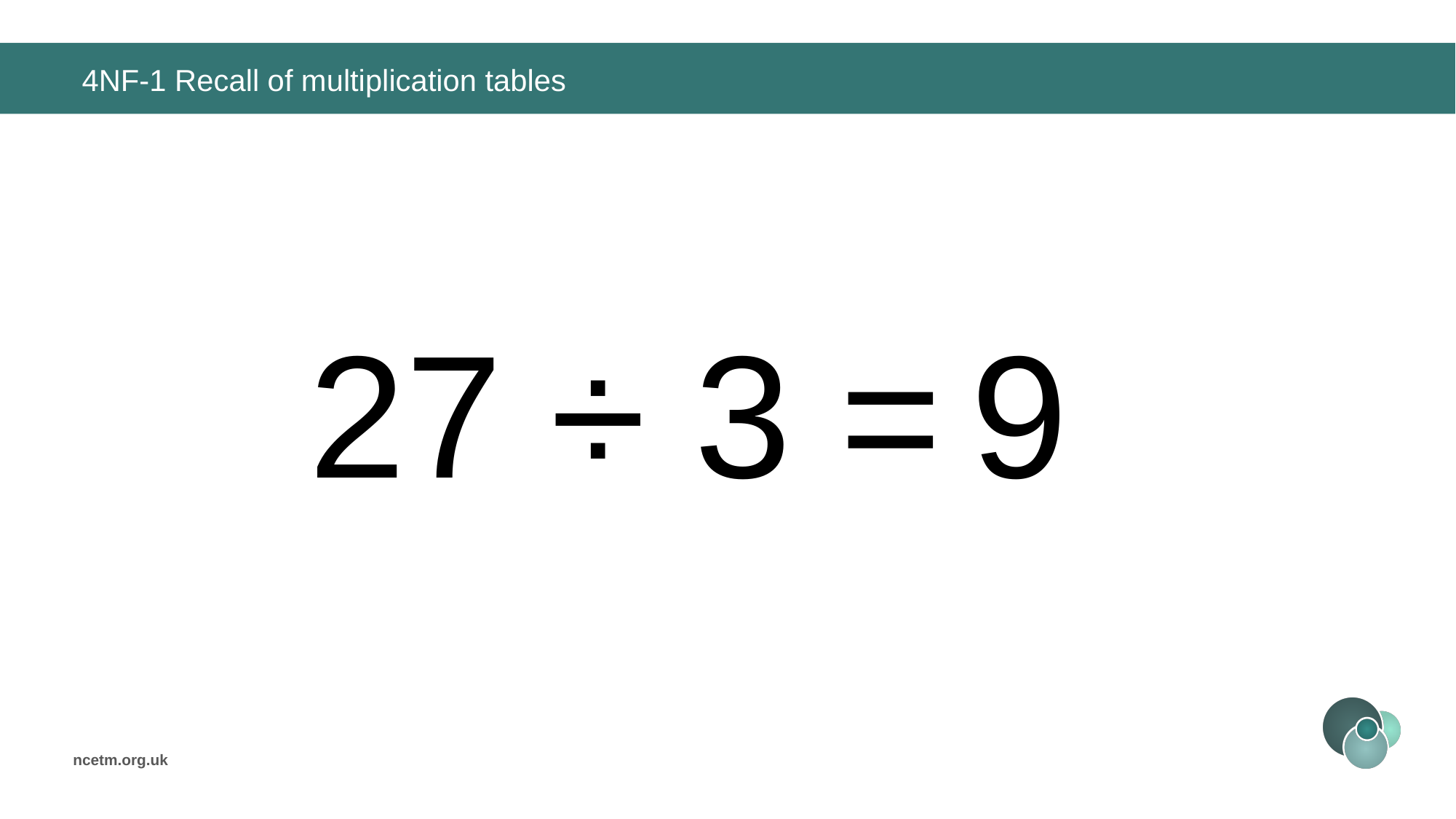

# 4NF-1 Recall of multiplication tables
27 ÷ 3 =
9